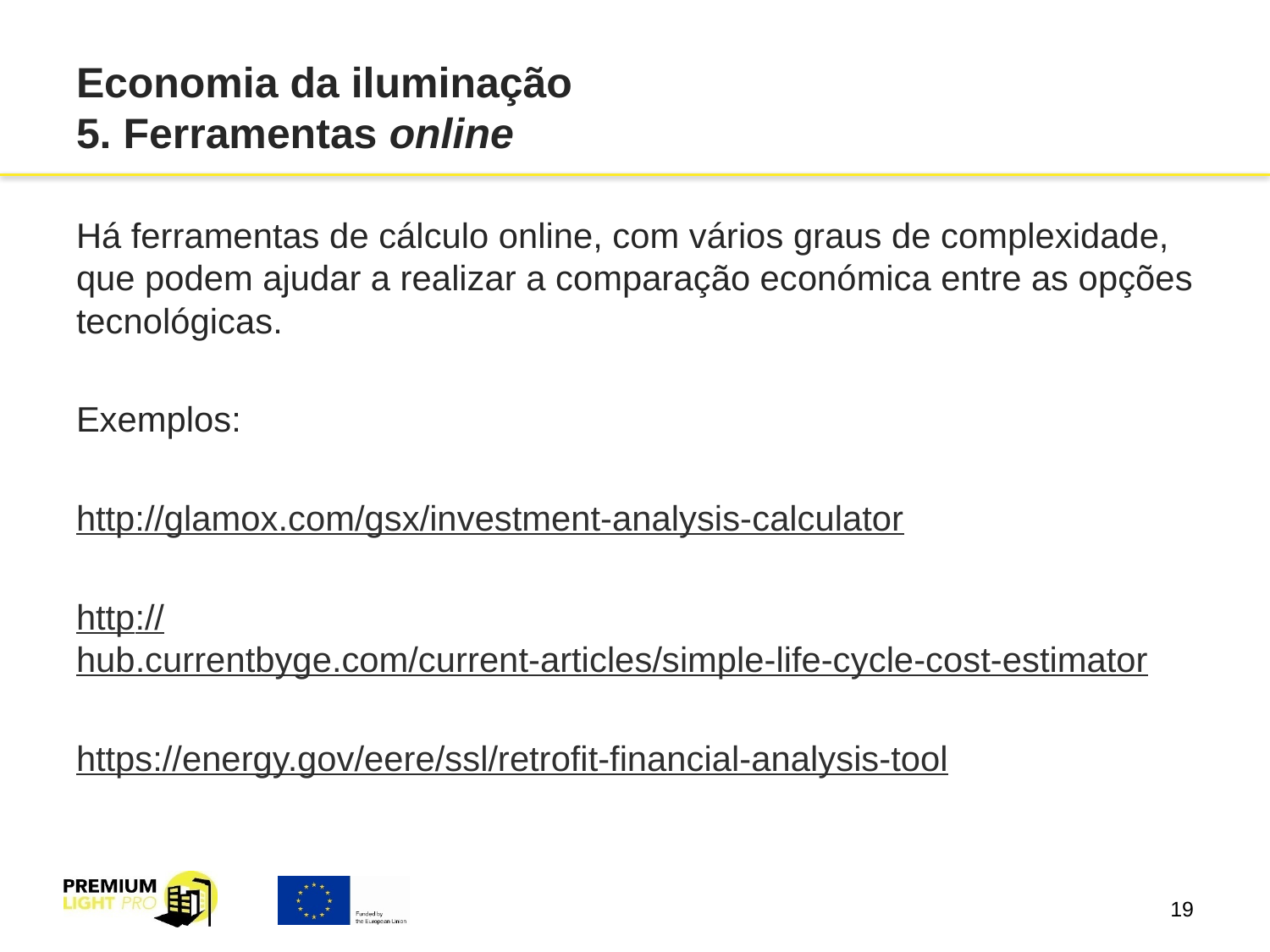

# Economia da iluminação 5. Ferramentas online
Há ferramentas de cálculo online, com vários graus de complexidade, que podem ajudar a realizar a comparação económica entre as opções tecnológicas.

Exemplos:

http://glamox.com/gsx/investment-analysis-calculator

http://hub.currentbyge.com/current-articles/simple-life-cycle-cost-estimator

https://energy.gov/eere/ssl/retrofit-financial-analysis-tool